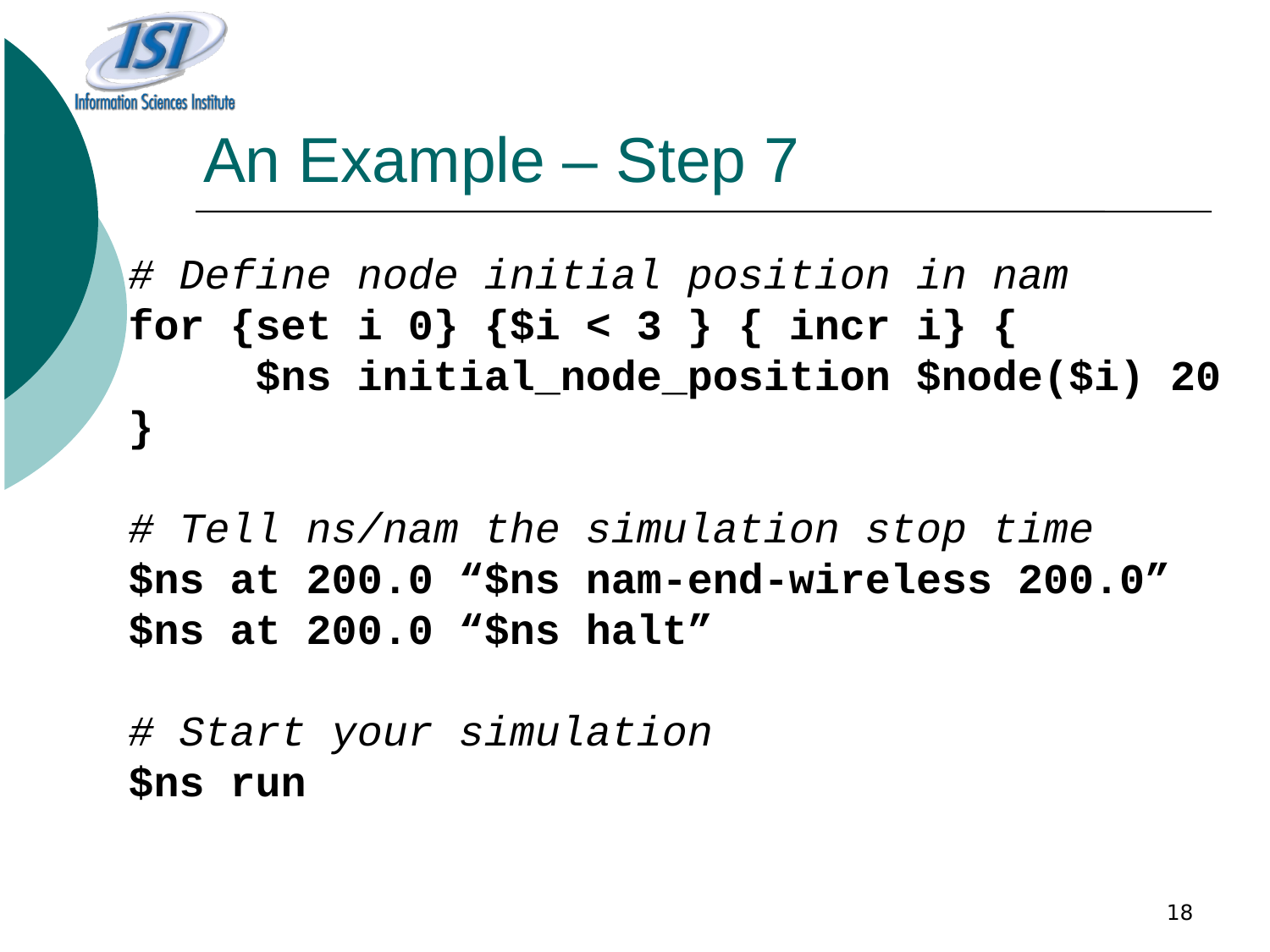

# An Example – Step 7
# Define node initial position in nam
for {set i 0} {$i < 3 } { incr i} {
	$ns initial_node_position $node($i) 20
}

# Tell ns/nam the simulation stop time
$ns at 200.0 “$ns nam-end-wireless 200.0”
$ns at 200.0 “$ns halt”

# Start your simulation
$ns run

18